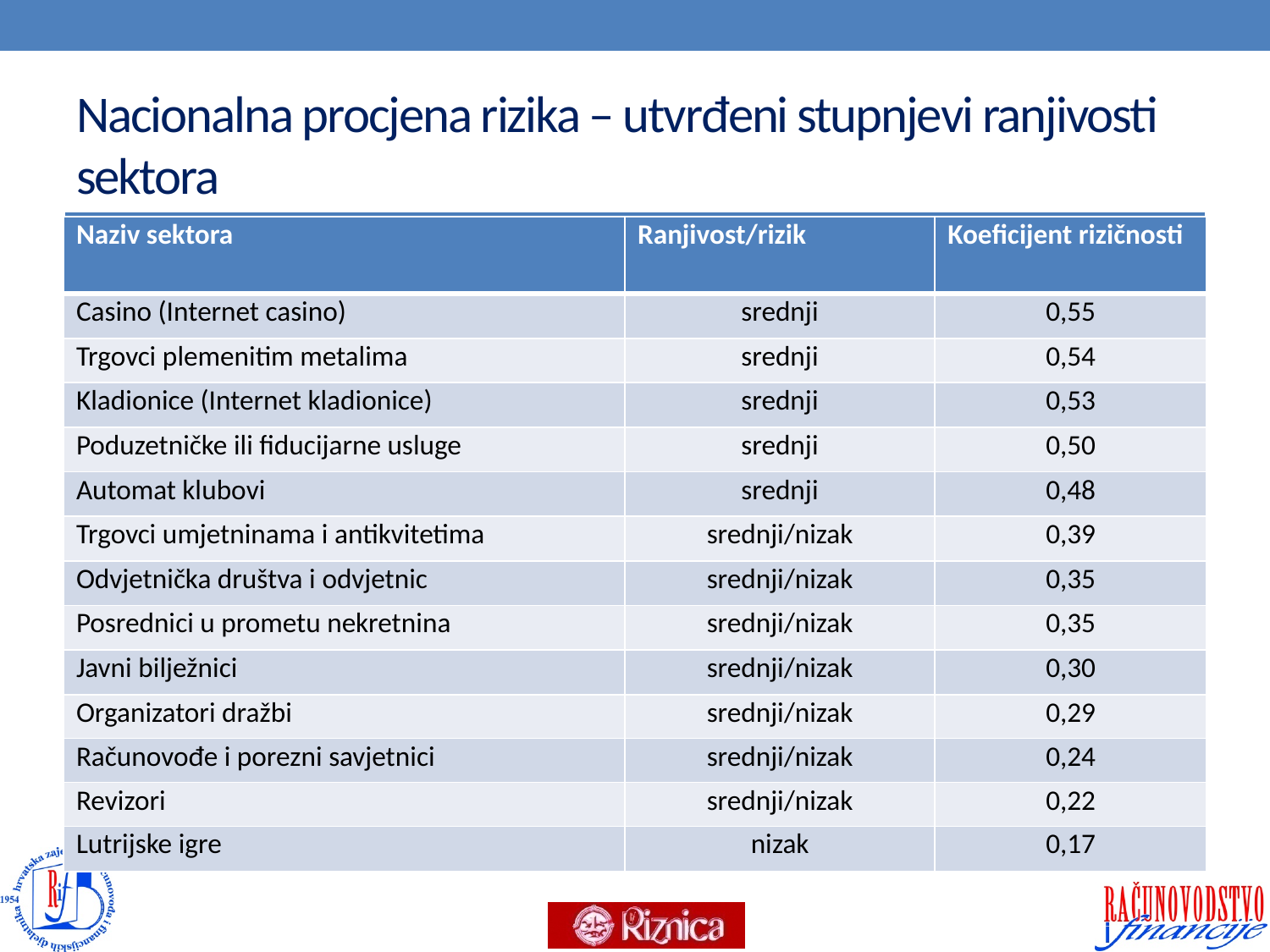

# Nacionalna procjena rizika – utvrđeni stupnjevi ranjivosti sektora
| Naziv sektora | Ranjivost/rizik | Koeficijent rizičnosti |
| --- | --- | --- |
| Casino (Internet casino) | srednji | 0,55 |
| Trgovci plemenitim metalima | srednji | 0,54 |
| Kladionice (Internet kladionice) | srednji | 0,53 |
| Poduzetničke ili fiducijarne usluge | srednji | 0,50 |
| Automat klubovi | srednji | 0,48 |
| Trgovci umjetninama i antikvitetima | srednji/nizak | 0,39 |
| Odvjetnička društva i odvjetnic | srednji/nizak | 0,35 |
| Posrednici u prometu nekretnina | srednji/nizak | 0,35 |
| Javni bilježnici | srednji/nizak | 0,30 |
| Organizatori dražbi | srednji/nizak | 0,29 |
| Računovođe i porezni savjetnici | srednji/nizak | 0,24 |
| Revizori | srednji/nizak | 0,22 |
| Lutrijske igre | nizak | 0,17 |